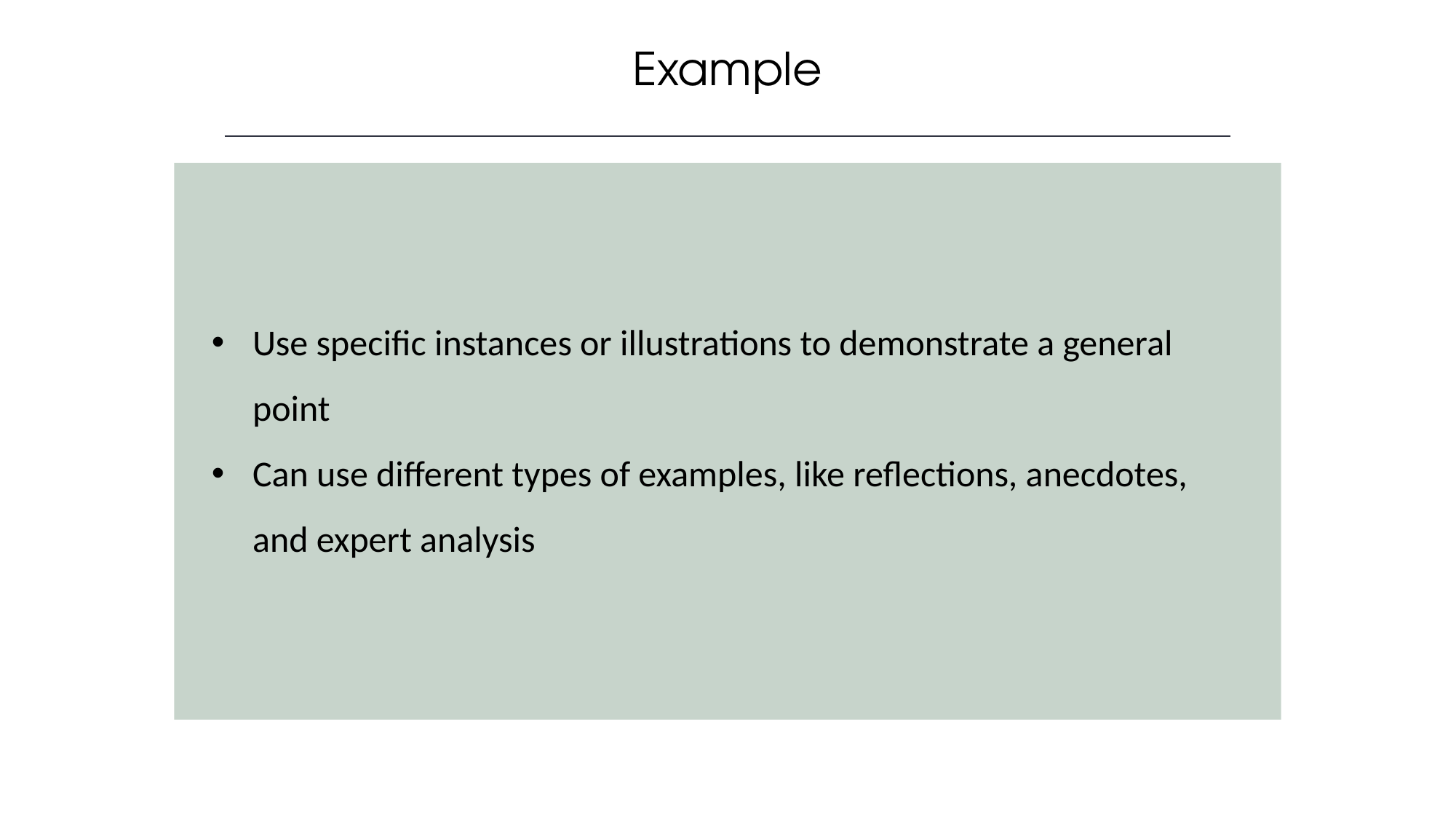

Example
HAWKES LEARNING

Use specific instances or illustrations to demonstrate a general point
Can use different types of examples, like reflections, anecdotes, and expert analysis